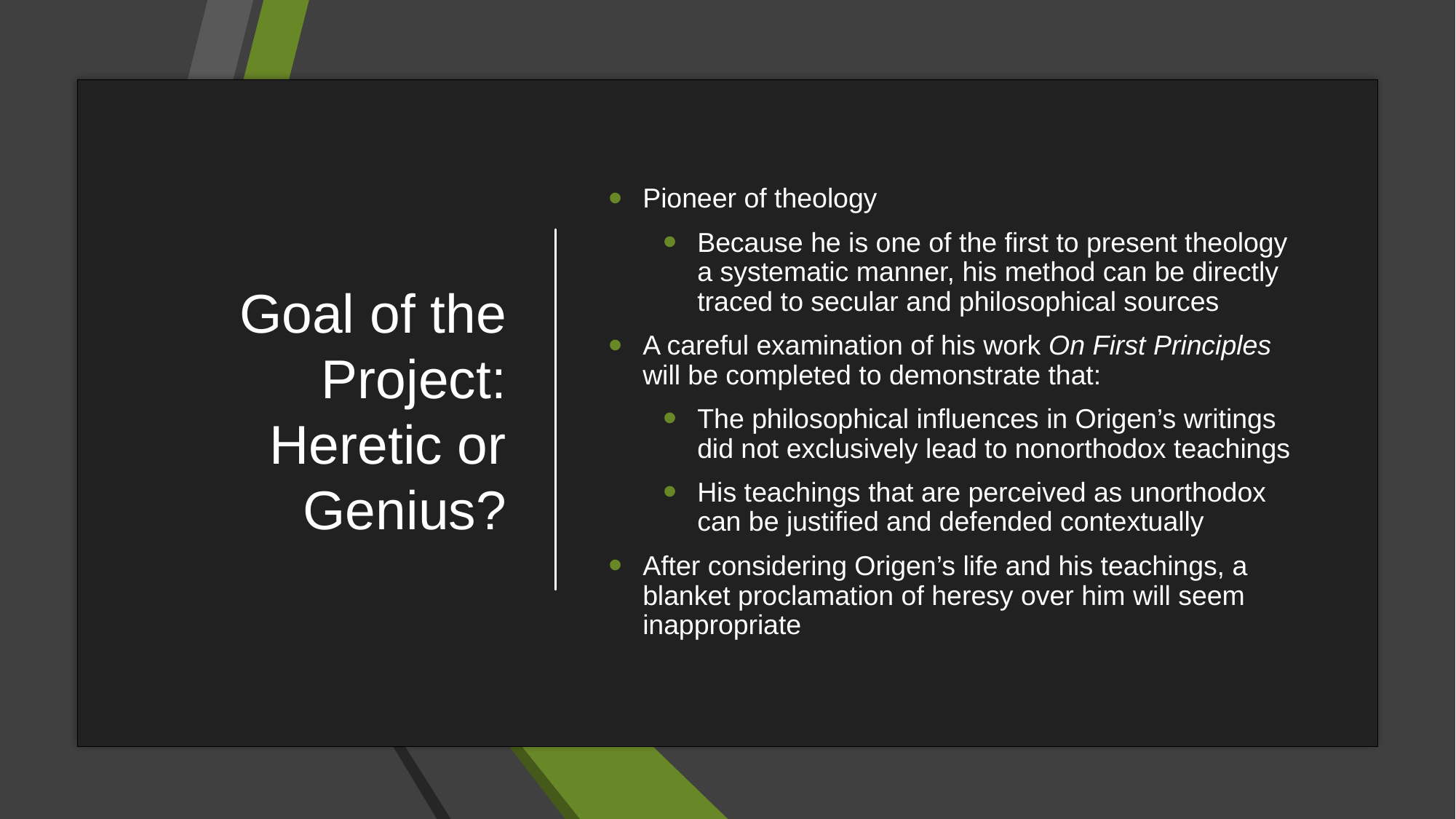

Pioneer of theology
Because he is one of the first to present theology a systematic manner, his method can be directly traced to secular and philosophical sources
A careful examination of his work On First Principles will be completed to demonstrate that:
The philosophical influences in Origen’s writings did not exclusively lead to nonorthodox teachings
His teachings that are perceived as unorthodox can be justified and defended contextually
After considering Origen’s life and his teachings, a blanket proclamation of heresy over him will seem inappropriate

# Goal of the Project: Heretic or Genius?